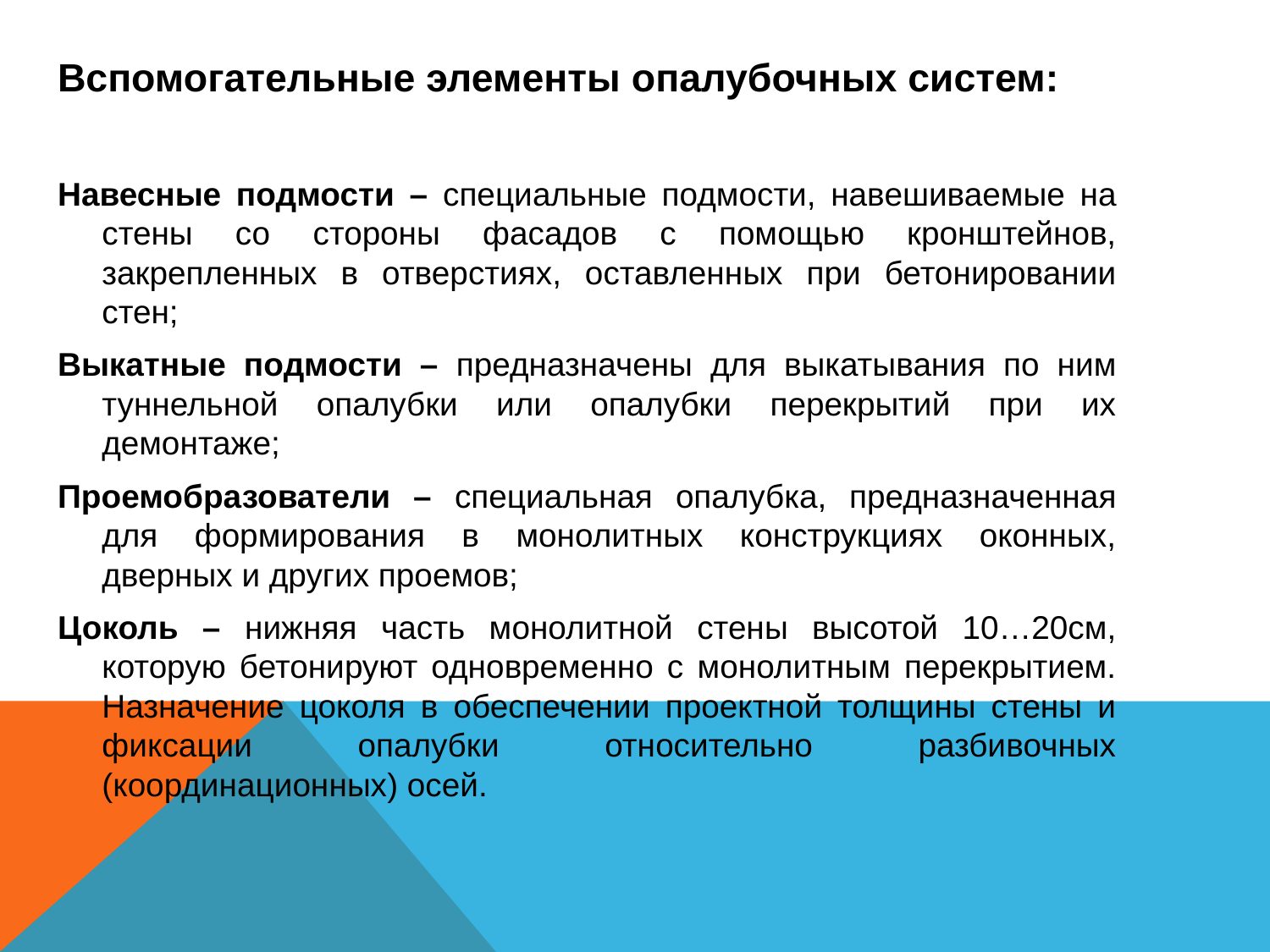

Вспомогательные элементы опалубочных систем:

Навесные подмости – специальные подмости, навешиваемые на стены со стороны фасадов с помощью кронштейнов, закрепленных в отверстиях, оставленных при бетонировании стен;
Выкатные подмости – предназначены для выкатывания по ним туннельной опалубки или опалубки перекрытий при их демонтаже;
Проемобразователи – специальная опалубка, предназначенная для формирования в монолитных конструкциях оконных, дверных и других проемов;
Цоколь – нижняя часть монолитной стены высотой 10…20см, которую бетонируют одновременно с монолитным перекрытием. Назначение цоколя в обеспечении проектной толщины стены и фиксации опалубки относительно разбивочных (координационных) осей.